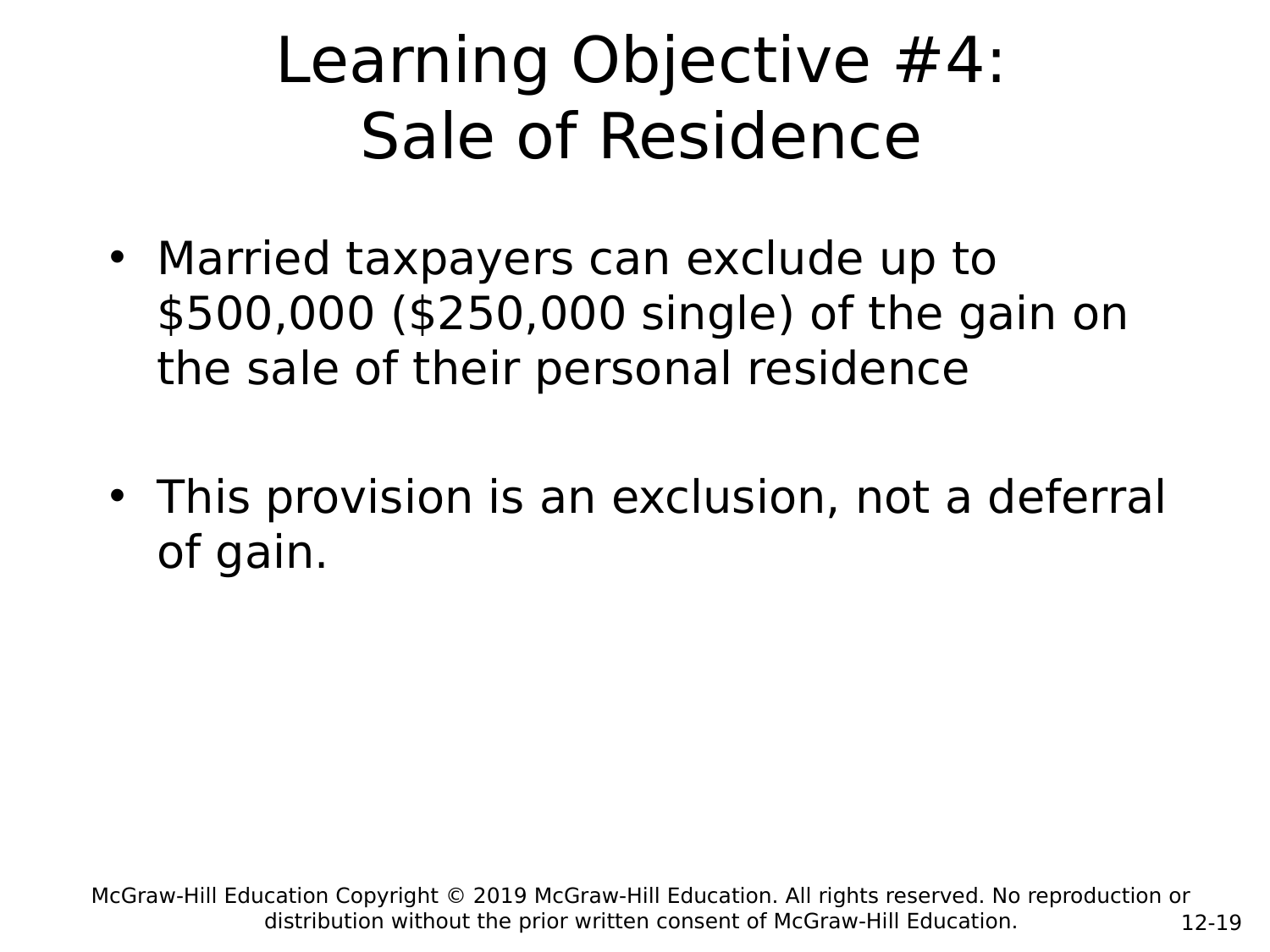

Learning Objective #4: Sale of Residence
Married taxpayers can exclude up to $500,000 ($250,000 single) of the gain on the sale of their personal residence

This provision is an exclusion, not a deferral of gain.
McGraw-Hill Education Copyright © 2019 McGraw-Hill Education. All rights reserved. No reproduction or distribution without the prior written consent of McGraw-Hill Education.
12-19